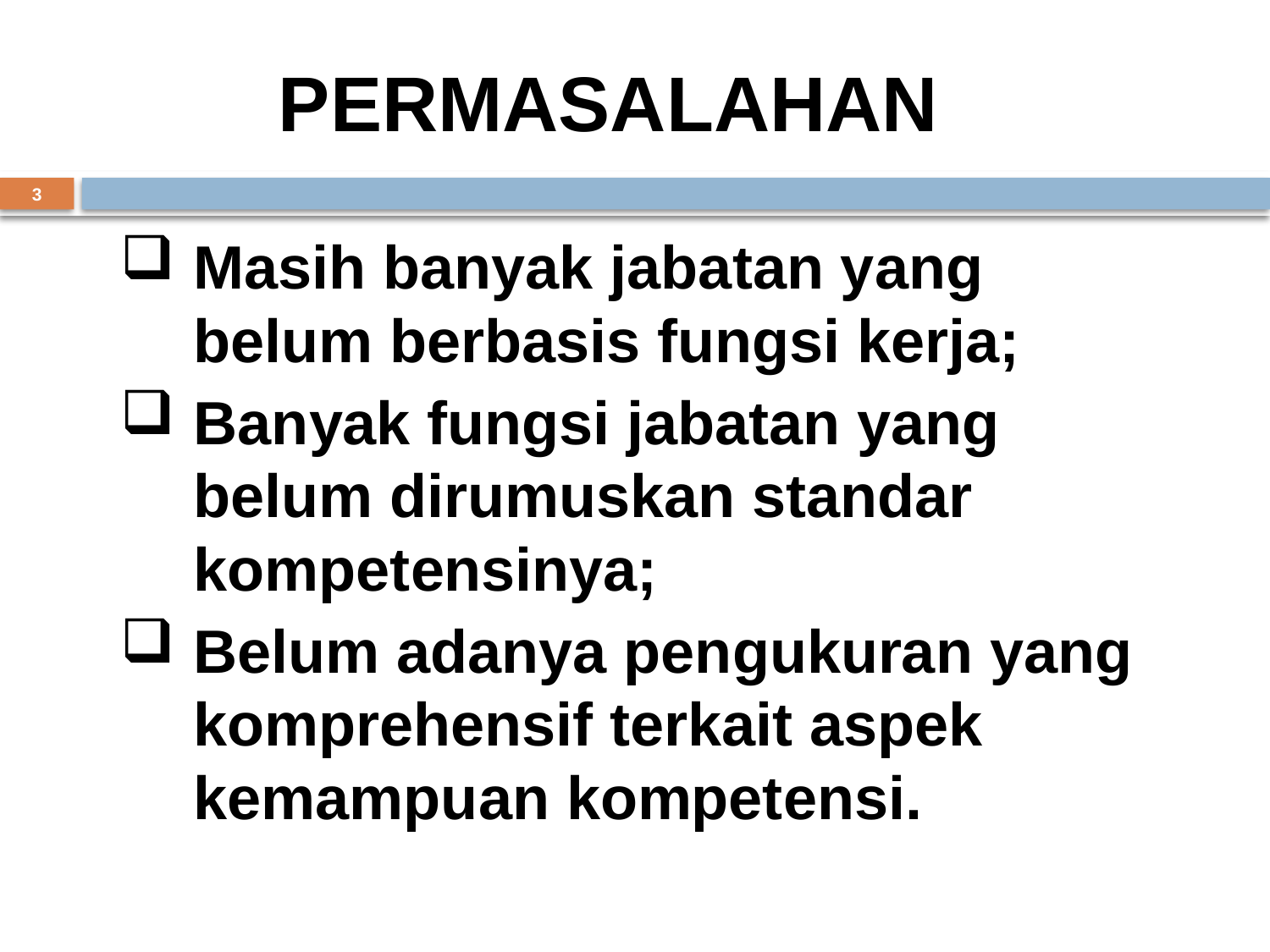

# PERMASALAHAN
3
Masih banyak jabatan yang belum berbasis fungsi kerja;
Banyak fungsi jabatan yang belum dirumuskan standar kompetensinya;
Belum adanya pengukuran yang komprehensif terkait aspek kemampuan kompetensi.